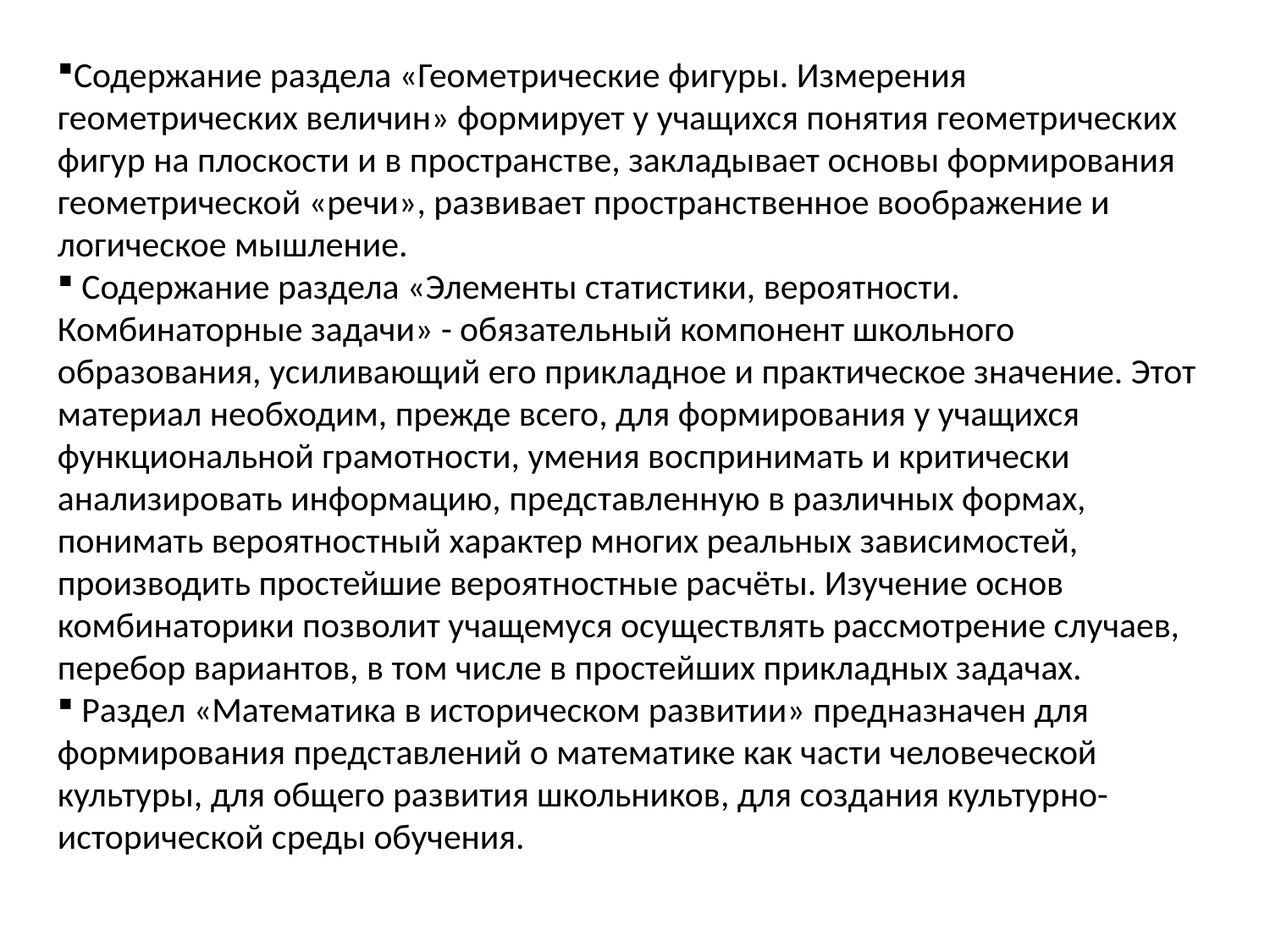

Содержание раздела «Геометрические фигуры. Измерения геометрических величин» формирует у учащихся понятия геометрических фигур на плоскости и в пространстве, закладывает основы формирования геометрической «речи», развивает пространственное воображение и логическое мышление.
 Содержание раздела «Элементы статистики, вероятности. Комбинаторные задачи» - обязательный компонент школьного образования, усиливающий его прикладное и практическое значение. Этот материал необходим, прежде всего, для формирования у учащихся функциональной грамотности, умения воспринимать и критически анализировать информацию, представленную в различных формах, понимать вероятностный характер многих реальных зависимостей, производить простейшие вероятностные расчёты. Изучение основ комбинаторики позволит учащемуся осуществлять рассмотрение случаев, перебор вариантов, в том числе в простейших прикладных задачах.
 Раздел «Математика в историческом развитии» предназначен для формирования представлений о математике как части человеческой культуры, для общего развития школьников, для создания культурно- исторической среды обучения.